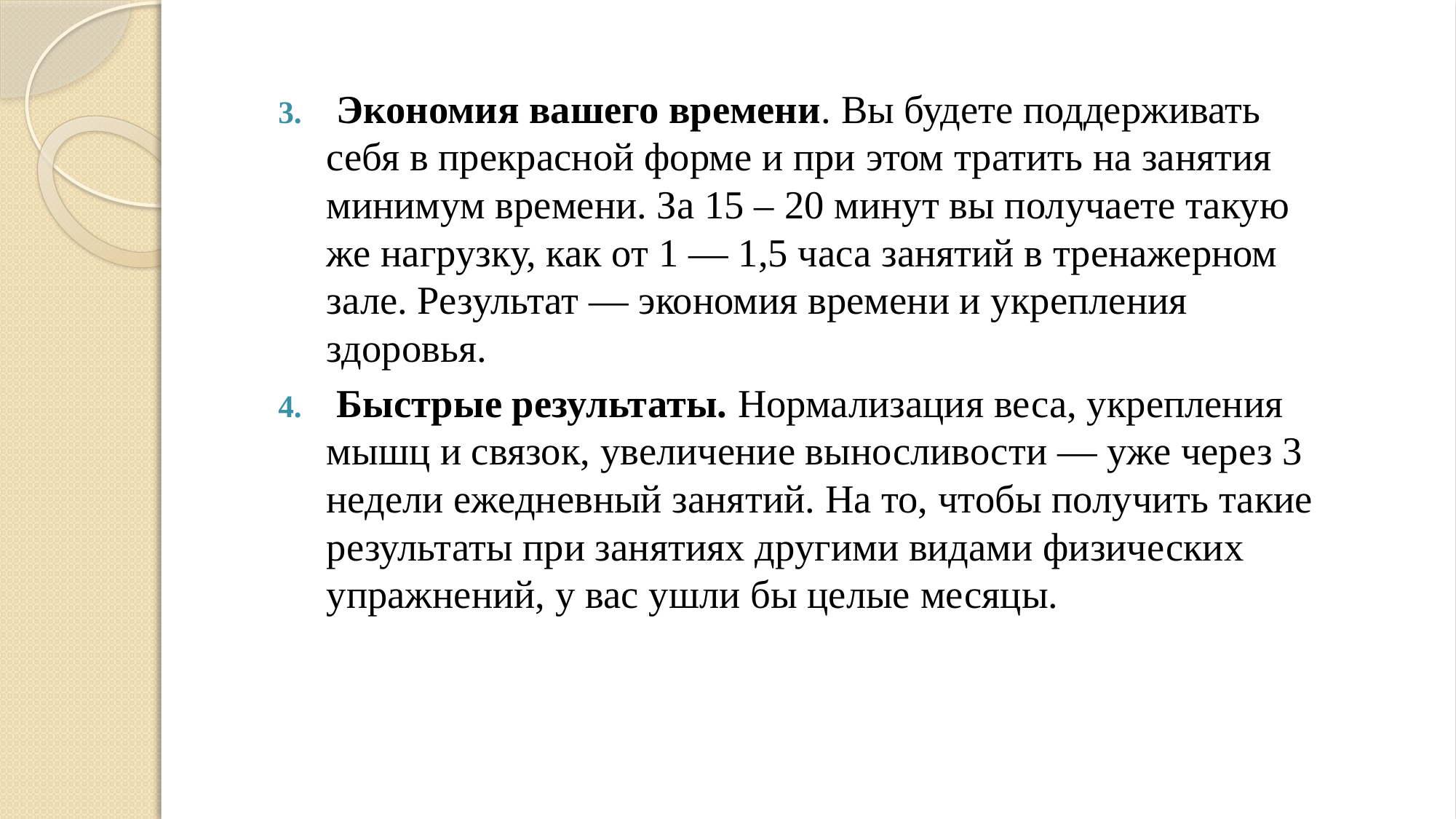

Экономия вашего времени. Вы будете поддерживать себя в прекрасной форме и при этом тратить на занятия минимум времени. За 15 – 20 минут вы получаете такую же нагрузку, как от 1 — 1,5 часа занятий в тренажерном зале. Результат — экономия времени и укрепления здоровья.
 Быстрые результаты. Нормализация веса, укрепления мышц и связок, увеличение выносливости — уже через 3 недели ежедневный занятий. На то, чтобы получить такие результаты при занятиях другими видами физических упражнений, у вас ушли бы целые месяцы.